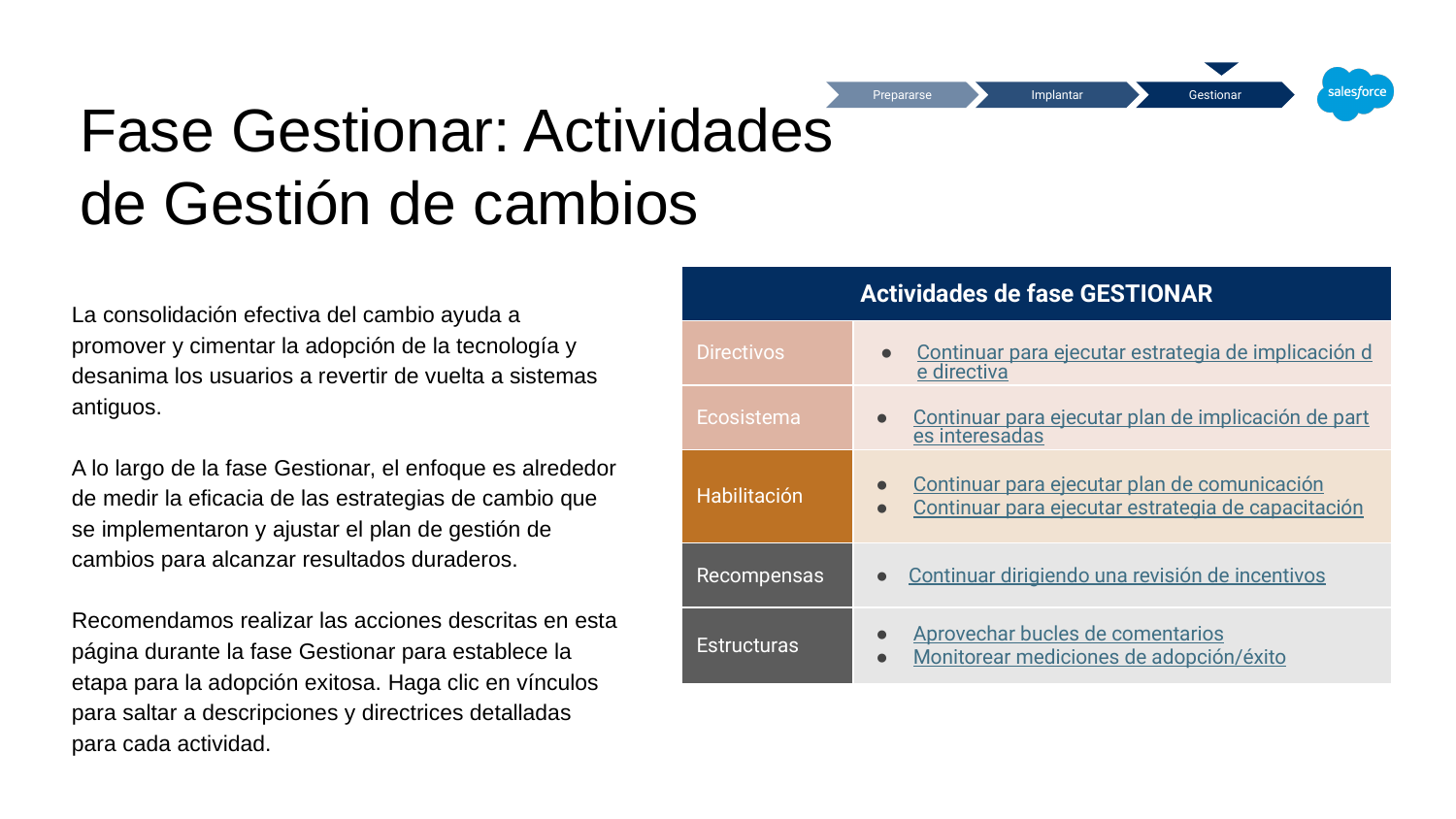

Fase Gestionar: Actividades de Gestión de cambios
Prepararse
Implantar
Gestionar
| Actividades de fase GESTIONAR |  |
| --- | --- |
| Directivos | Continuar para ejecutar estrategia de implicación de directiva |
| Ecosistema | Continuar para ejecutar plan de implicación de partes interesadas |
| Habilitación | Continuar para ejecutar plan de comunicación Continuar para ejecutar estrategia de capacitación |
| Recompensas | Continuar dirigiendo una revisión de incentivos |
| Estructuras | Aprovechar bucles de comentarios Monitorear mediciones de adopción/éxito |
La consolidación efectiva del cambio ayuda a promover y cimentar la adopción de la tecnología y desanima los usuarios a revertir de vuelta a sistemas antiguos.

A lo largo de la fase Gestionar, el enfoque es alrededor de medir la eficacia de las estrategias de cambio que se implementaron y ajustar el plan de gestión de cambios para alcanzar resultados duraderos.

Recomendamos realizar las acciones descritas en esta página durante la fase Gestionar para establece la etapa para la adopción exitosa. Haga clic en vínculos para saltar a descripciones y directrices detalladas para cada actividad.